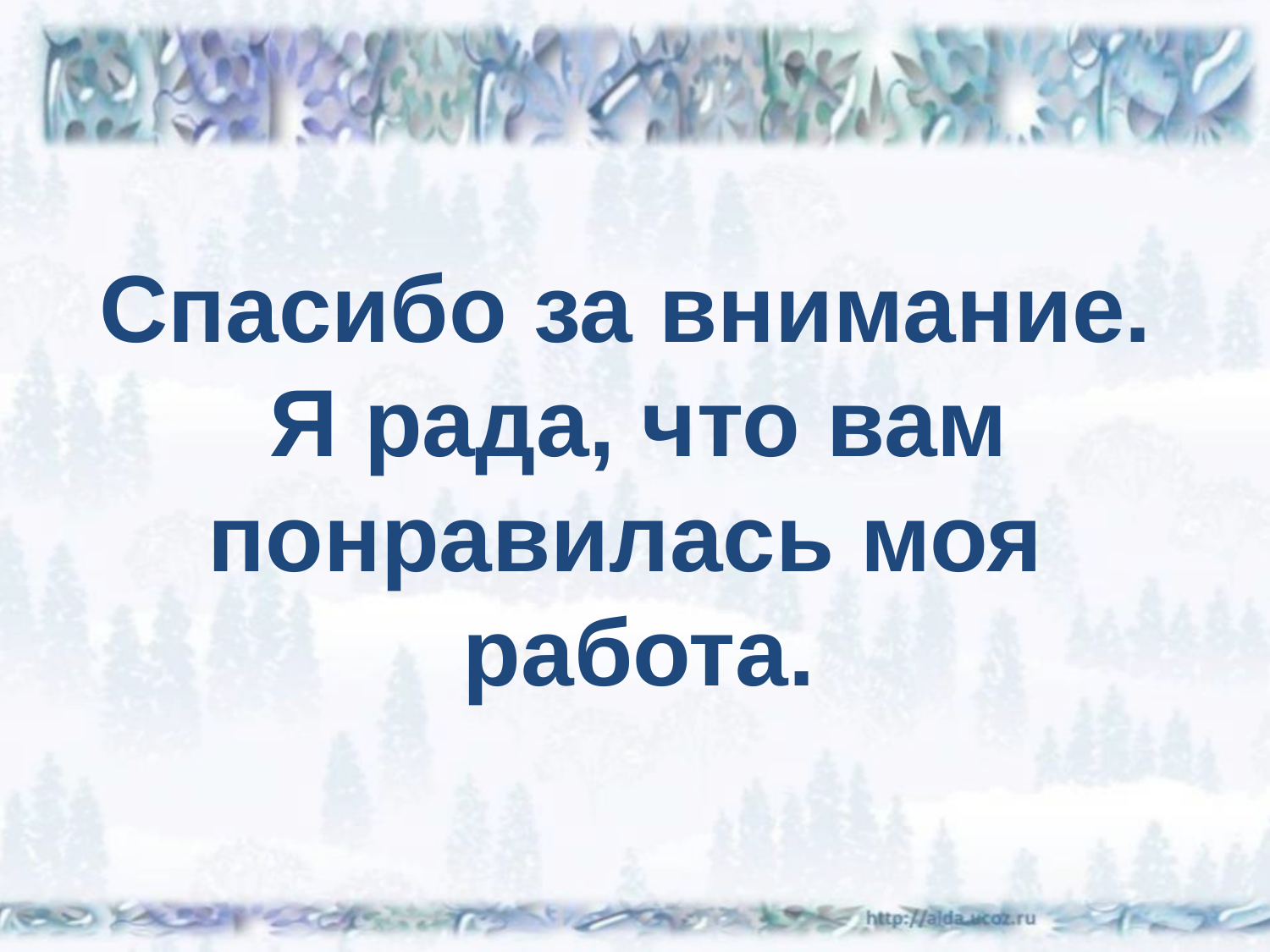

# Спасибо за внимание. Я рада, что вам понравилась моя  работа.